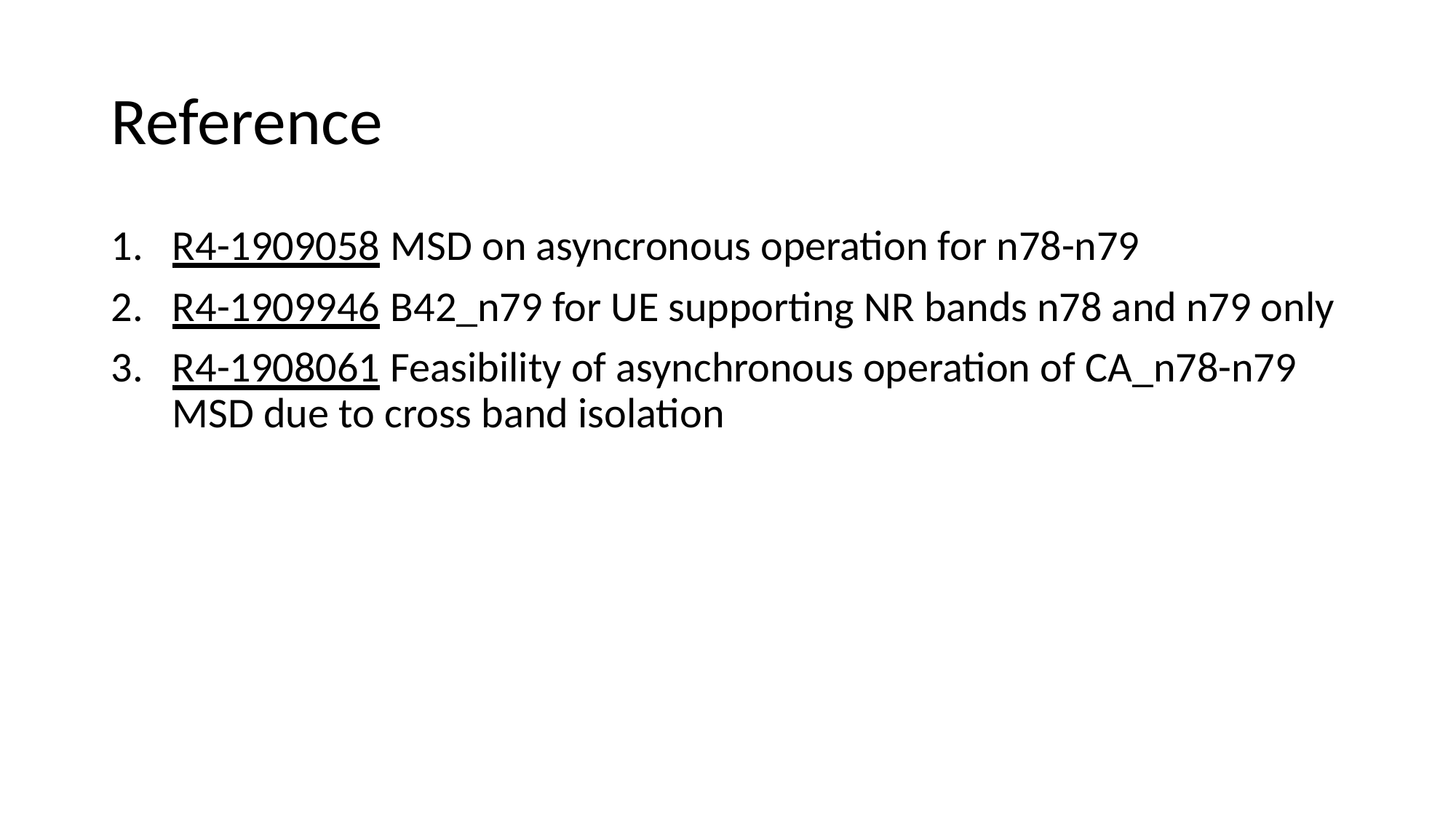

# Reference
R4-1909058	MSD on asyncronous operation for n78-n79
R4-1909946	B42_n79 for UE supporting NR bands n78 and n79 only
R4-1908061	Feasibility of asynchronous operation of CA_n78-n79 MSD due to cross band isolation